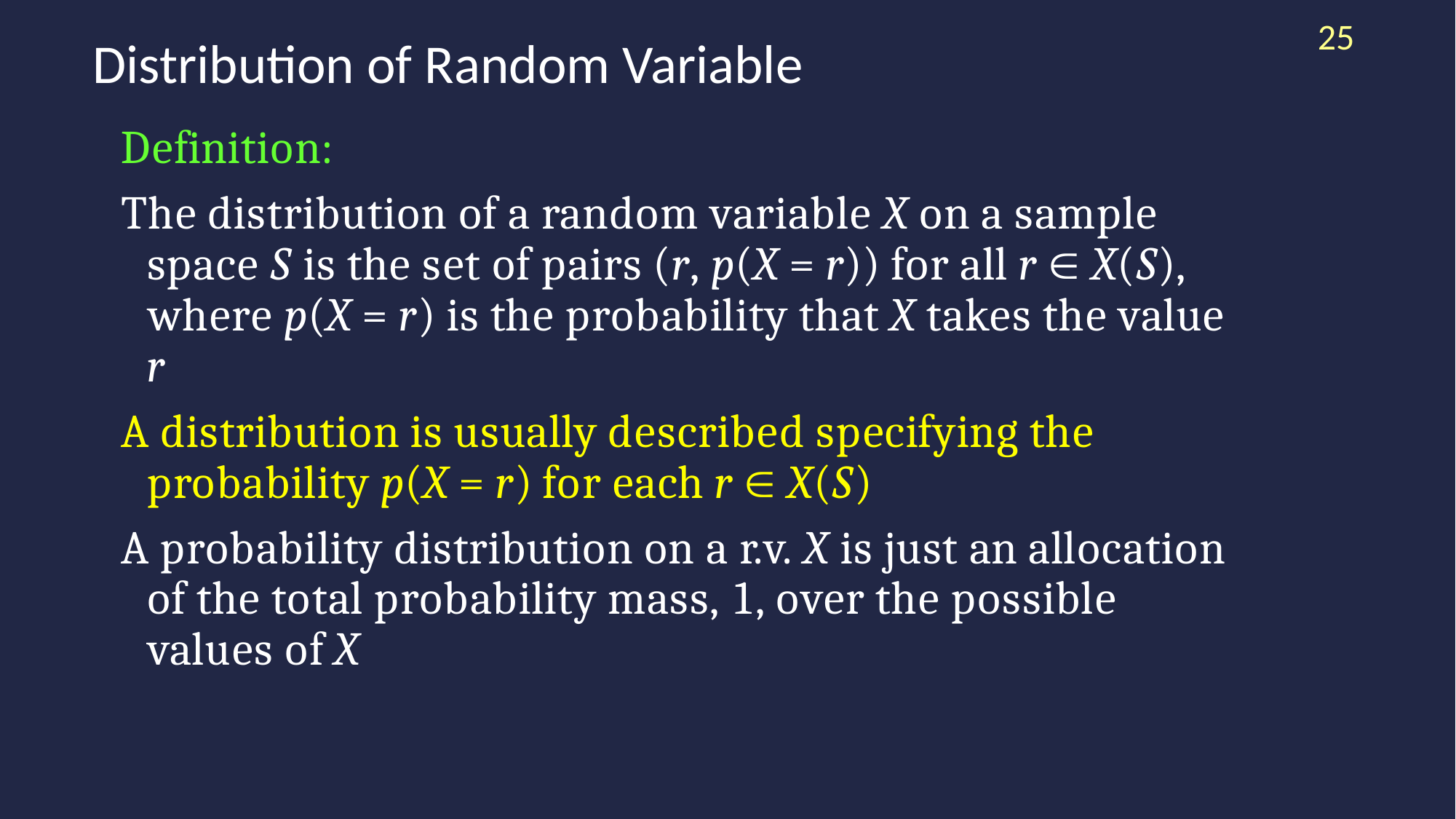

25
# Distribution of Random Variable
Definition:
The distribution of a random variable X on a sample space S is the set of pairs (r, p(X = r)) for all r ∈ X(S), where p(X = r) is the probability that X takes the value r
A distribution is usually described specifying the probability p(X = r) for each r ∈ X(S)
A probability distribution on a r.v. X is just an allocation of the total probability mass, 1, over the possible values of X